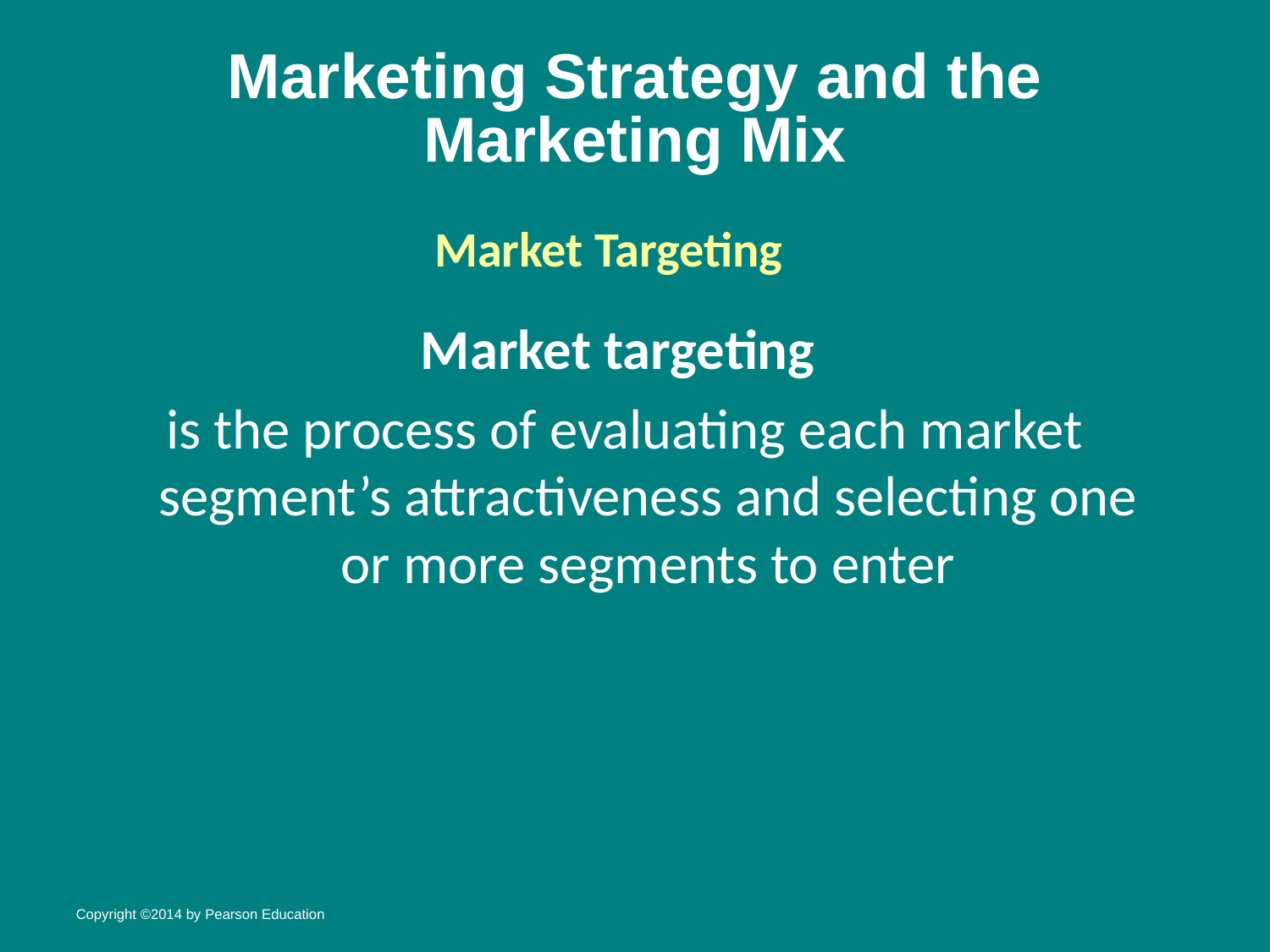

# Marketing Strategy and the Marketing Mix
Market Targeting
Market targeting
is the process of evaluating each market segment’s attractiveness and selecting one or more segments to enter
Copyright ©2014 by Pearson Education